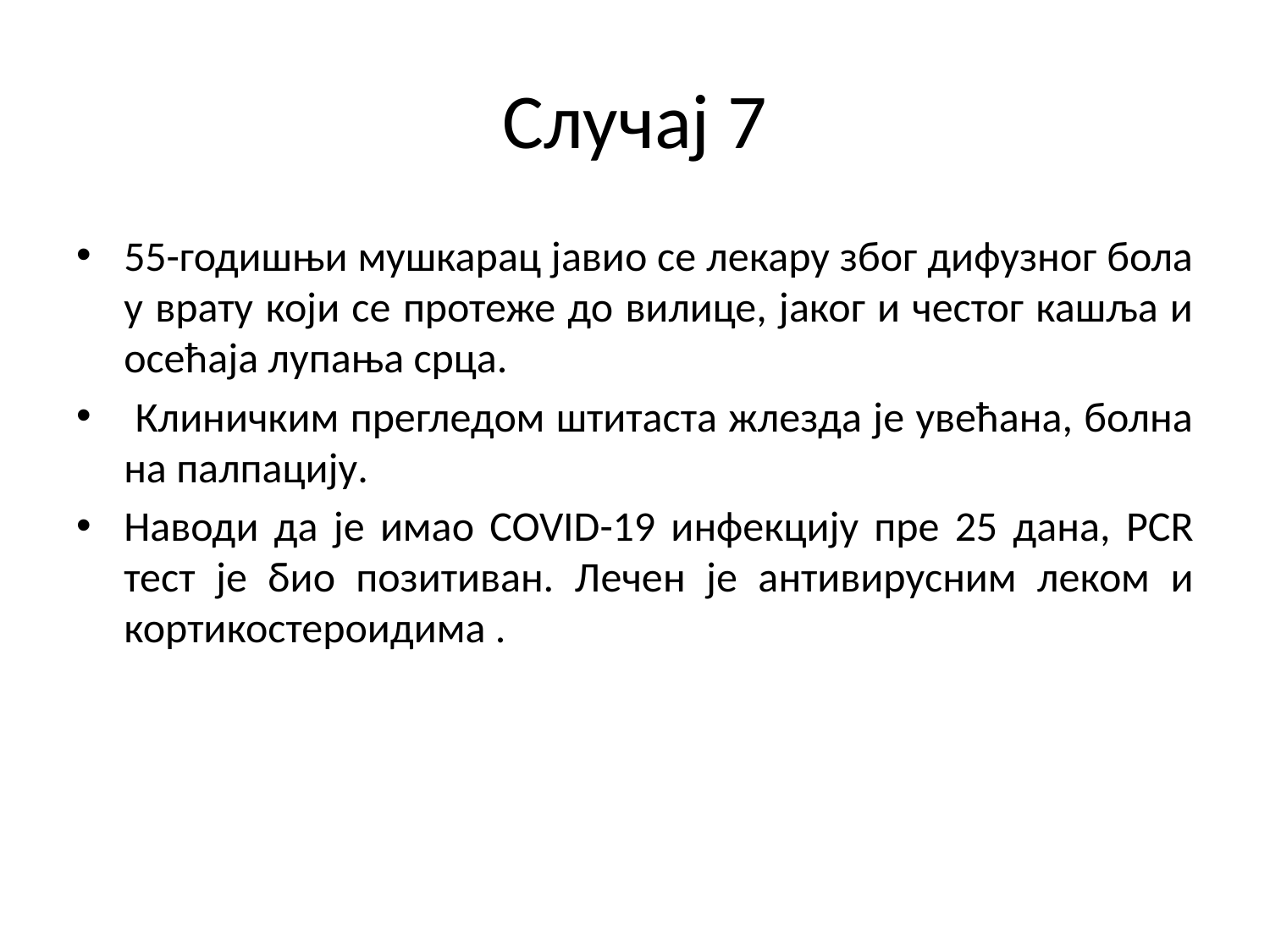

# Случај 7
55-годишњи мушкарац јавио се лекару због дифузног бола у врату који се протеже до вилице, јаког и честог кашља и осећаја лупања срца.
 Клиничким прегледом штитаста жлезда је увећана, болна на палпацију.
Наводи да је имао COVID-19 инфекцију пре 25 дана, PCR тест је био позитиван. Лечен је антивирусним леком и кортикостероидима .